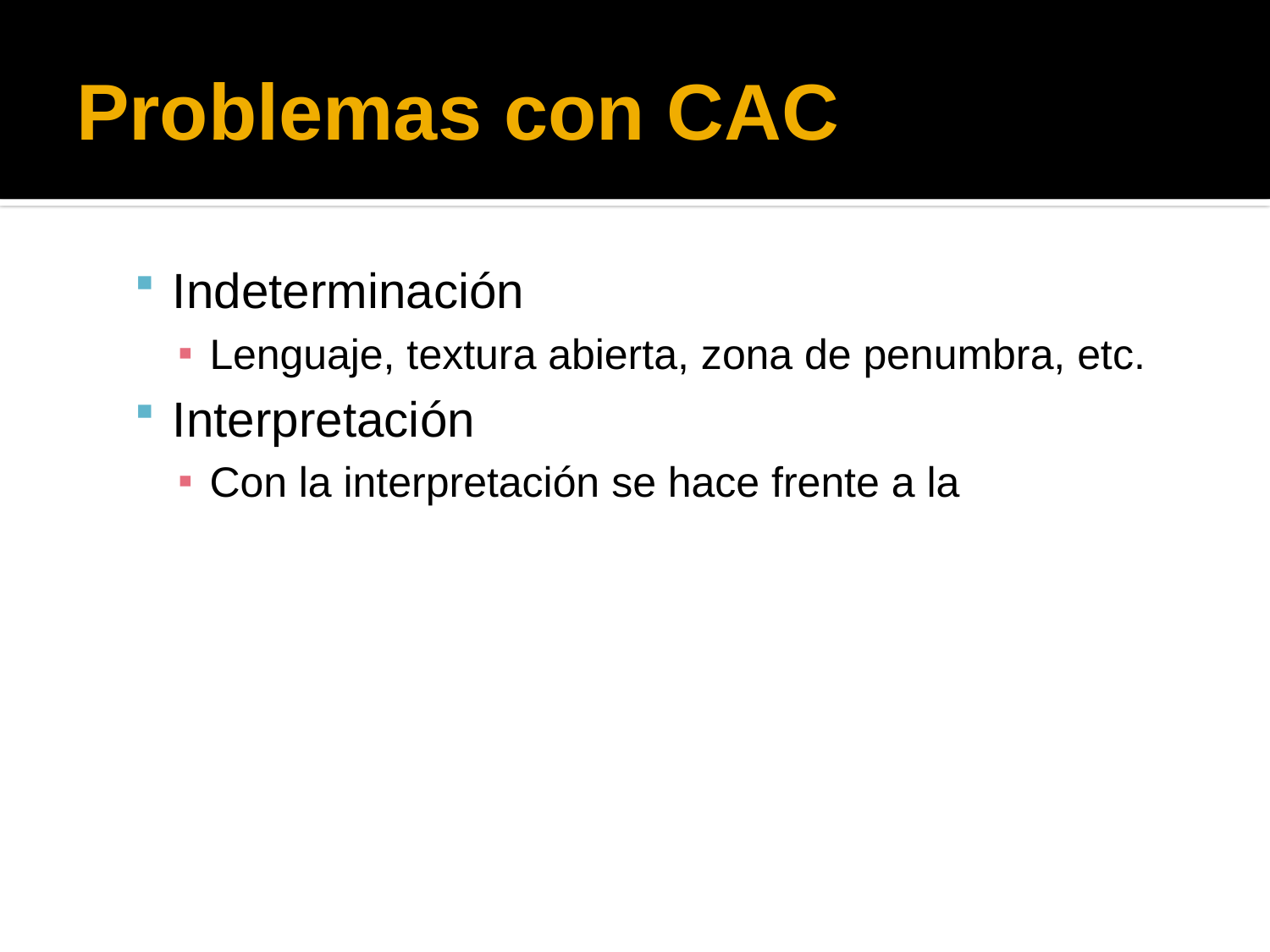

# Problemas con CAC
Indeterminación
Lenguaje, textura abierta, zona de penumbra, etc.
Interpretación
Con la interpretación se hace frente a la